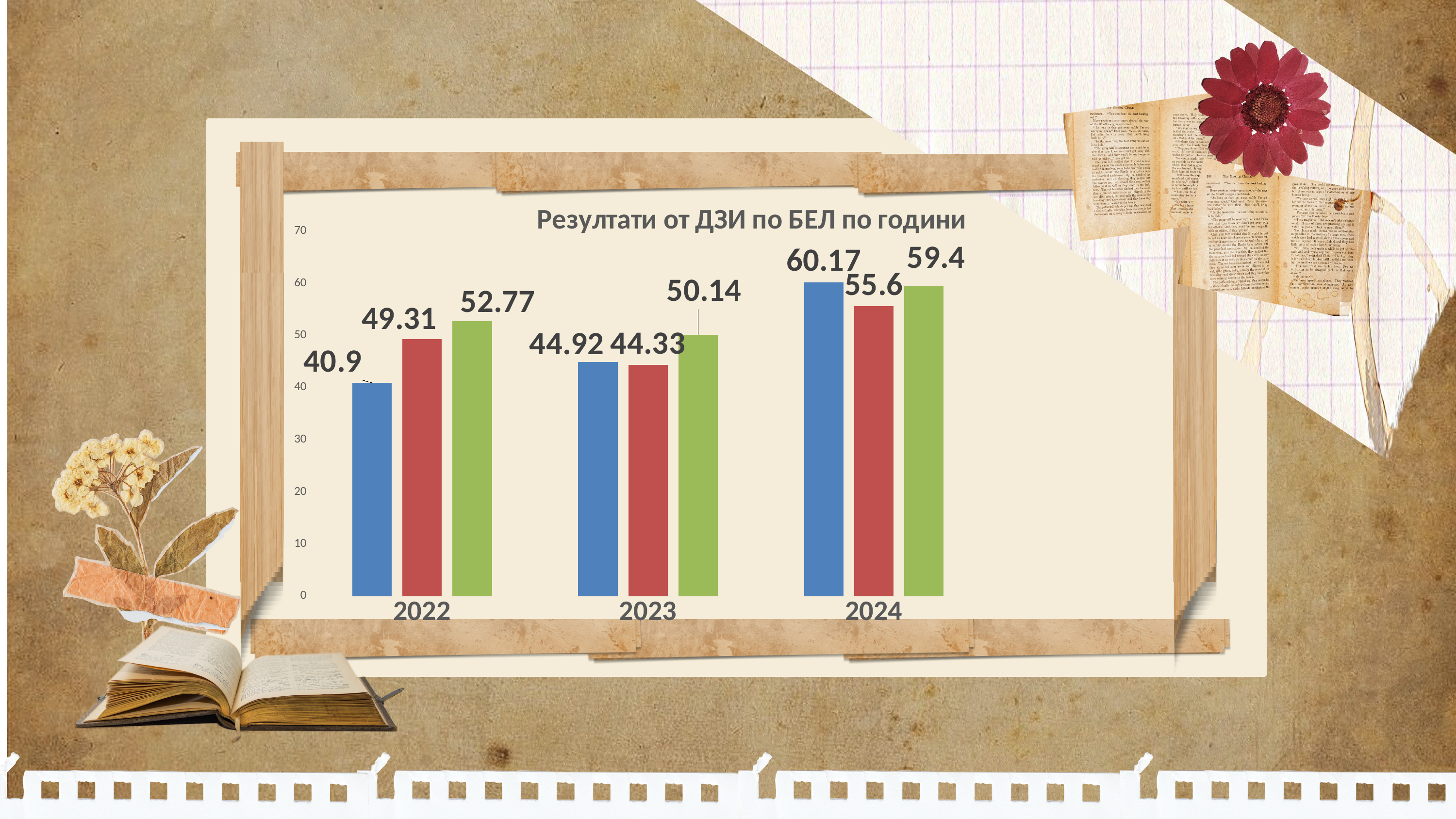

### Chart: Резултати от ДЗИ по БЕЛ по години

| Category | Училище | За региона | За страната |
|---|---|---|---|
| 2022 | 40.9 | 49.31 | 52.77 |
| 2023 | 44.92 | 44.33 | 50.14 |
| 2024 | 60.17 | 55.6 | 59.4 |
|  | None | None | None |